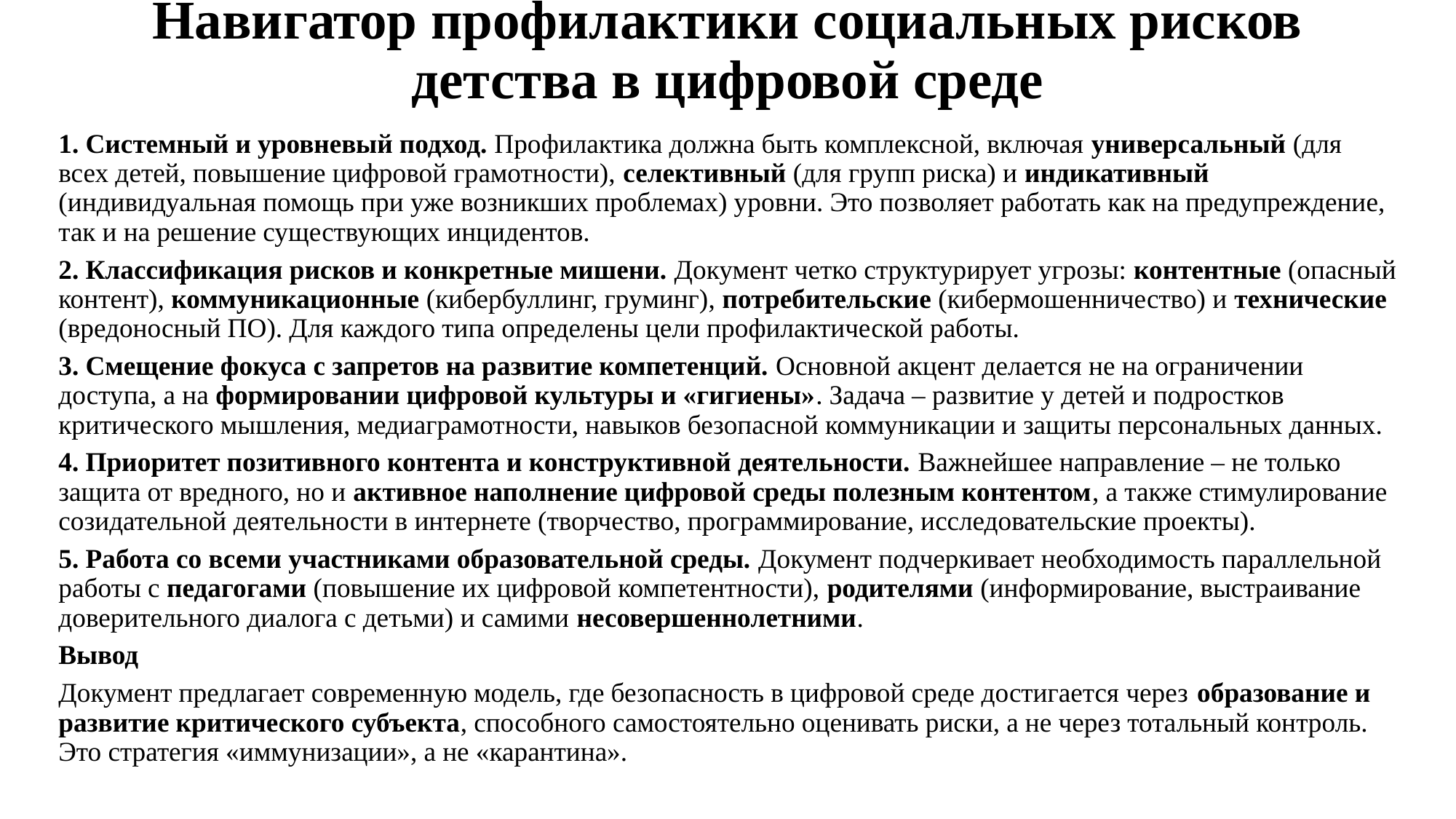

# Навигатор профилактики социальных рисков детства в цифровой среде
1. Системный и уровневый подход. Профилактика должна быть комплексной, включая универсальный (для всех детей, повышение цифровой грамотности), селективный (для групп риска) и индикативный (индивидуальная помощь при уже возникших проблемах) уровни. Это позволяет работать как на предупреждение, так и на решение существующих инцидентов.
2. Классификация рисков и конкретные мишени. Документ четко структурирует угрозы: контентные (опасный контент), коммуникационные (кибербуллинг, груминг), потребительские (кибермошенничество) и технические (вредоносный ПО). Для каждого типа определены цели профилактической работы.
3. Смещение фокуса с запретов на развитие компетенций. Основной акцент делается не на ограничении доступа, а на формировании цифровой культуры и «гигиены». Задача – развитие у детей и подростков критического мышления, медиаграмотности, навыков безопасной коммуникации и защиты персональных данных.
4. Приоритет позитивного контента и конструктивной деятельности. Важнейшее направление – не только защита от вредного, но и активное наполнение цифровой среды полезным контентом, а также стимулирование созидательной деятельности в интернете (творчество, программирование, исследовательские проекты).
5. Работа со всеми участниками образовательной среды. Документ подчеркивает необходимость параллельной работы с педагогами (повышение их цифровой компетентности), родителями (информирование, выстраивание доверительного диалога с детьми) и самими несовершеннолетними.
Вывод
Документ предлагает современную модель, где безопасность в цифровой среде достигается через образование и развитие критического субъекта, способного самостоятельно оценивать риски, а не через тотальный контроль. Это стратегия «иммунизации», а не «карантина».